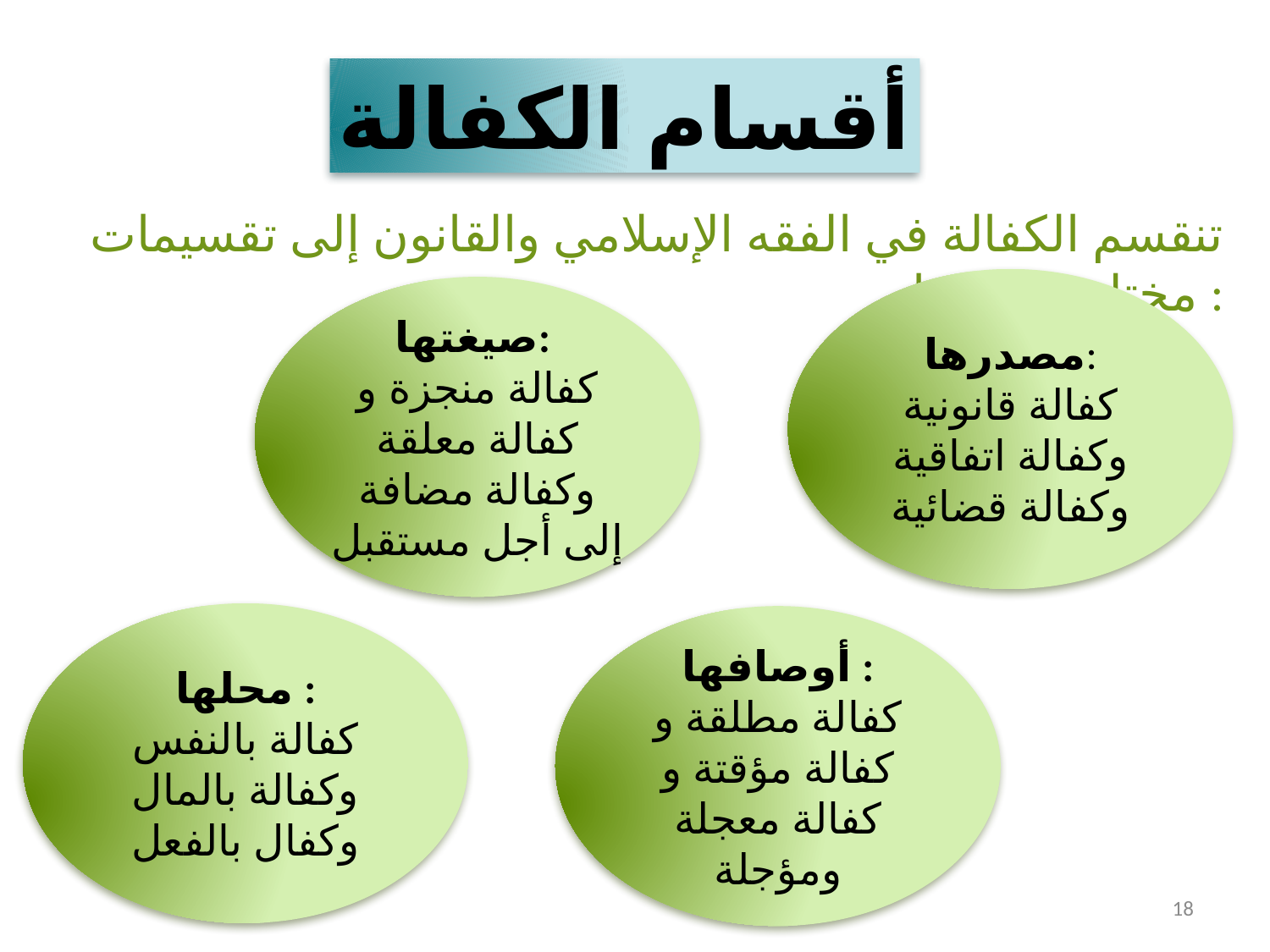

أقسام الكفالة
تنقسم الكفالة في الفقه الإسلامي والقانون إلى تقسيمات مختلفة ، باعتبار :

مصدرها:
كفالة قانونية وكفالة اتفاقية وكفالة قضائية

صيغتها:
كفالة منجزة و كفالة معلقة وكفالة مضافة إلى أجل مستقبل

محلها :
كفالة بالنفس وكفالة بالمال وكفال بالفعل

أوصافها :
كفالة مطلقة و كفالة مؤقتة و كفالة معجلة ومؤجلة
18